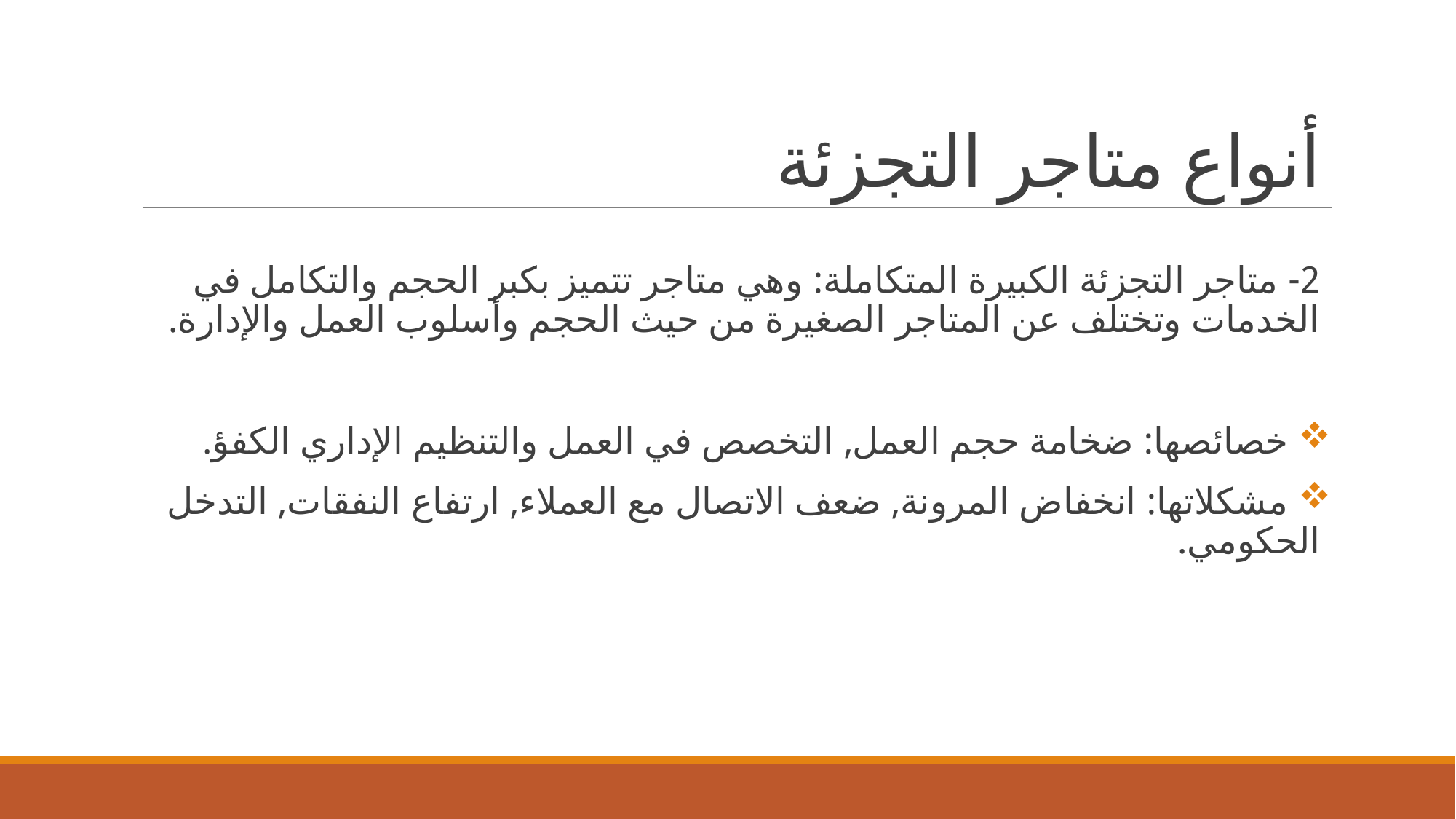

# أنواع متاجر التجزئة
2- متاجر التجزئة الكبيرة المتكاملة: وهي متاجر تتميز بكبر الحجم والتكامل في الخدمات وتختلف عن المتاجر الصغيرة من حيث الحجم وأسلوب العمل والإدارة.

 خصائصها: ضخامة حجم العمل, التخصص في العمل والتنظيم الإداري الكفؤ.
 مشكلاتها: انخفاض المرونة, ضعف الاتصال مع العملاء, ارتفاع النفقات, التدخل الحكومي.